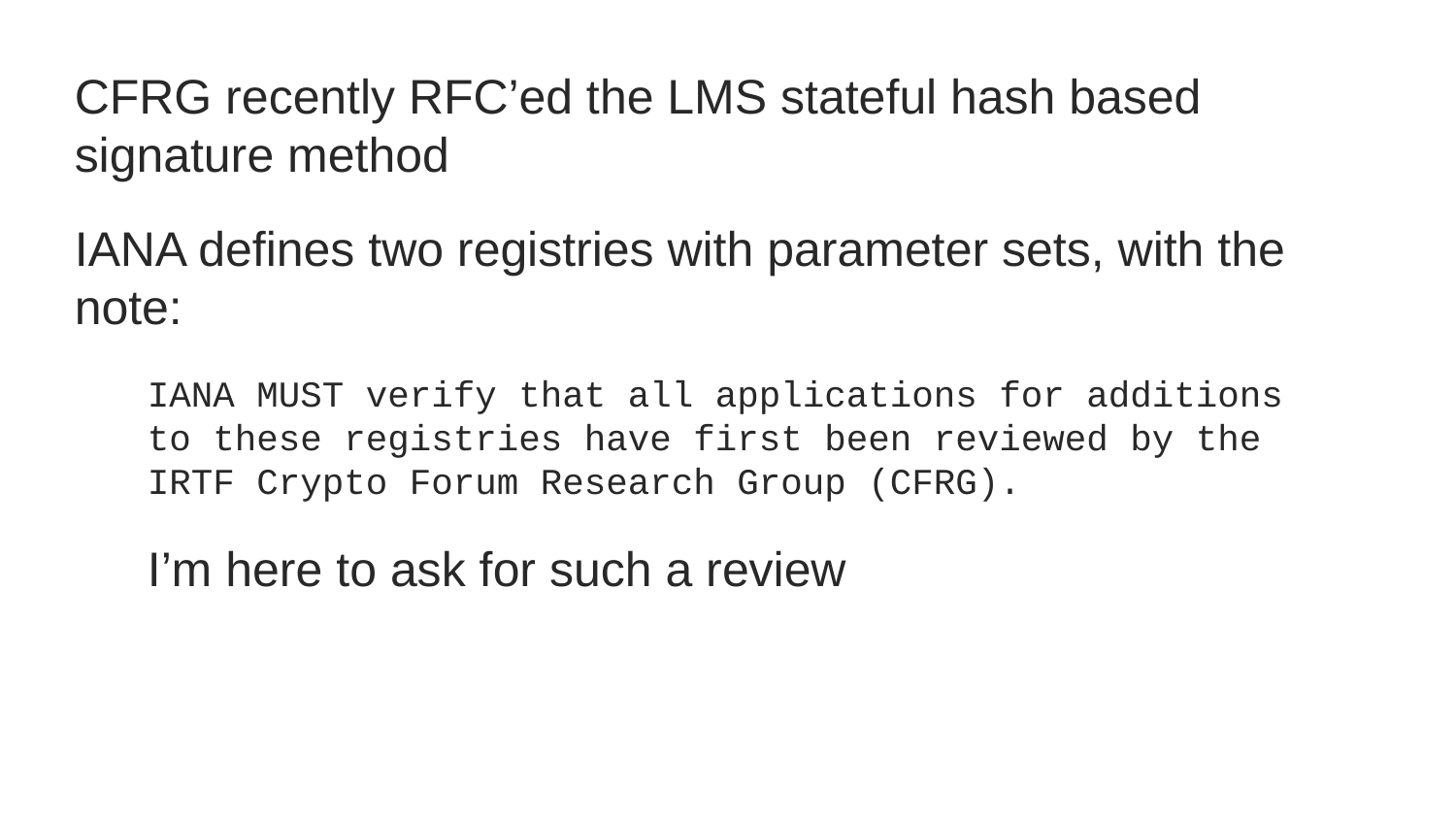

CFRG recently RFC’ed the LMS stateful hash based signature method
IANA defines two registries with parameter sets, with the note:
IANA MUST verify that all applications for additions to these registries have first been reviewed by the IRTF Crypto Forum Research Group (CFRG).
I’m here to ask for such a review